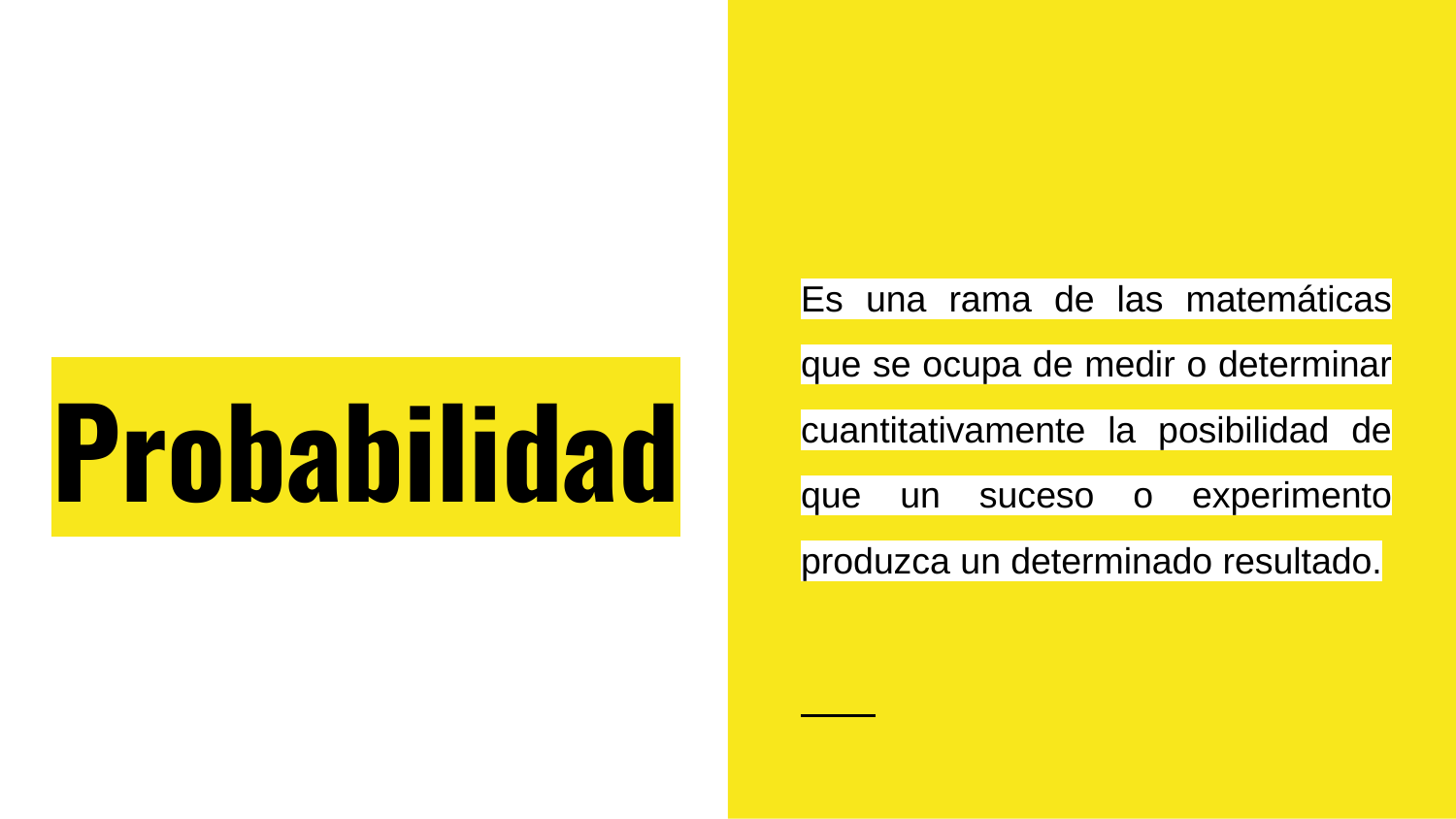

Es una rama de las matemáticas que se ocupa de medir o determinar cuantitativamente la posibilidad de que un suceso o experimento produzca un determinado resultado.
# Probabilidad